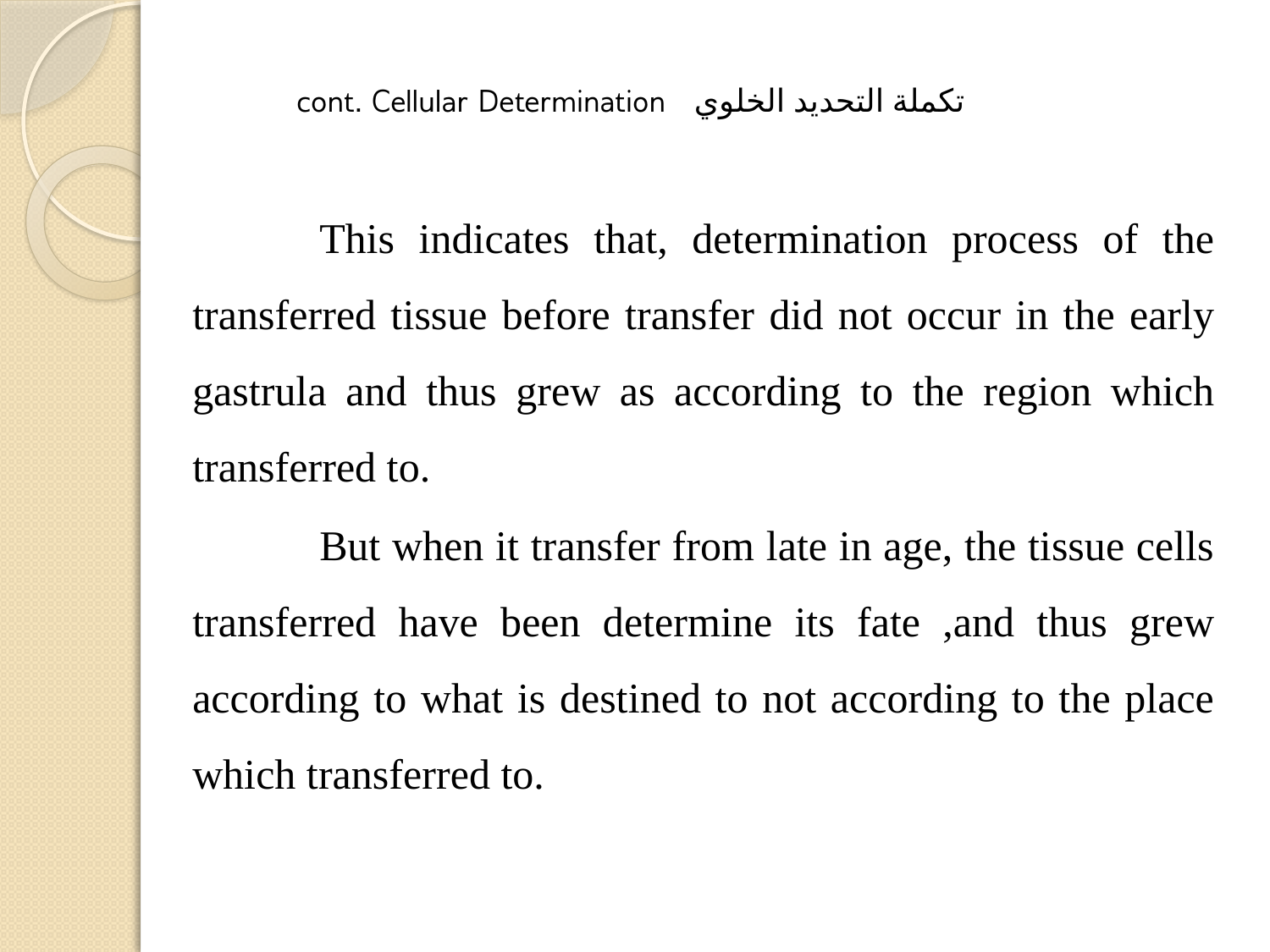

cont. Cellular Determination   تكملة التحديد الخلوي
	This indicates that, determination process of the transferred tissue before transfer did not occur in the early gastrula and thus grew as according to the region which transferred to.
	But when it transfer from late in age, the tissue cells transferred have been determine its fate ,and thus grew according to what is destined to not according to the place which transferred to.